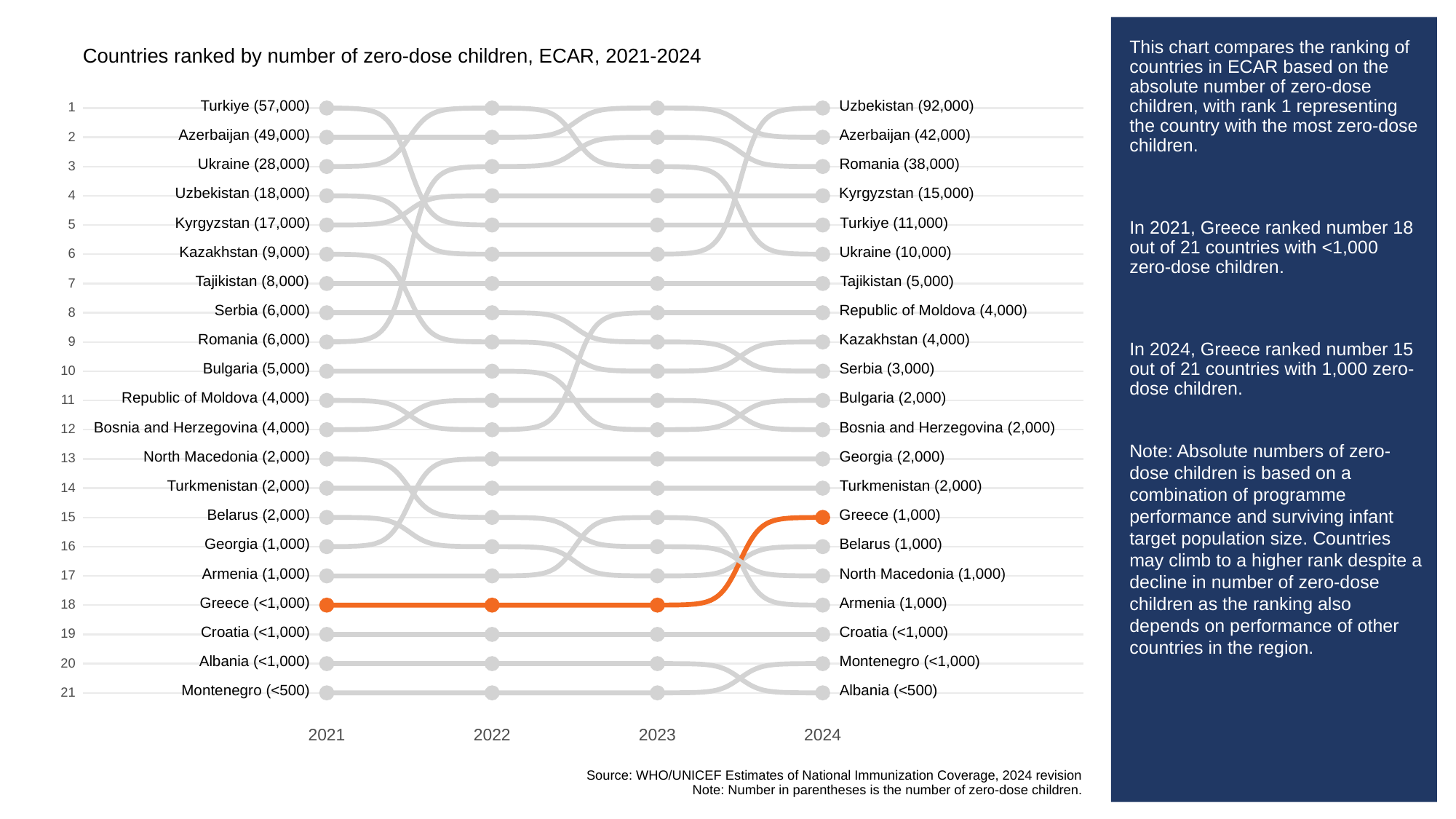

# This chart compares the ranking of countries in ECAR based on the absolute number of zero-dose children, with rank 1 representing the country with the most zero-dose children.

In 2021, Greece ranked number 18 out of 21 countries with <1,000 zero-dose children.

In 2024, Greece ranked number 15 out of 21 countries with 1,000 zero-dose children.

Note: Absolute numbers of zero-dose children is based on a combination of programme performance and surviving infant target population size. Countries may climb to a higher rank despite a decline in number of zero-dose children as the ranking also depends on performance of other countries in the region.

Countries ranked by number of zero-dose children, ECAR, 2021-2024
Turkiye (57,000)
Uzbekistan (92,000)

1

Azerbaijan (49,000)
Azerbaijan (42,000)

2

Ukraine (28,000)
Romania (38,000)

3

Uzbekistan (18,000)
Kyrgyzstan (15,000)

4

Kyrgyzstan (17,000)
Turkiye (11,000)

5

Kazakhstan (9,000)
Ukraine (10,000)

6

Tajikistan (8,000)
Tajikistan (5,000)

7

Serbia (6,000)
Republic of Moldova (4,000)

8

Romania (6,000)
Kazakhstan (4,000)

9

Bulgaria (5,000)
Serbia (3,000)

10

Republic of Moldova (4,000)
Bulgaria (2,000)

11

Bosnia and Herzegovina (4,000)
Bosnia and Herzegovina (2,000)

12

North Macedonia (2,000)
Georgia (2,000)

13

Turkmenistan (2,000)
Turkmenistan (2,000)

14

Belarus (2,000)
Greece (1,000)

15

Georgia (1,000)
Belarus (1,000)

16

Armenia (1,000)
North Macedonia (1,000)

17

Greece (<1,000)
Armenia (1,000)

18

Croatia (<1,000)
Croatia (<1,000)

19

Albania (<1,000)
Montenegro (<1,000)

20

Montenegro (<500)
Albania (<500)

21

2023
2021
2022
2024
Source: WHO/UNICEF Estimates of National Immunization Coverage, 2024 revision
Note: Number in parentheses is the number of zero-dose children.